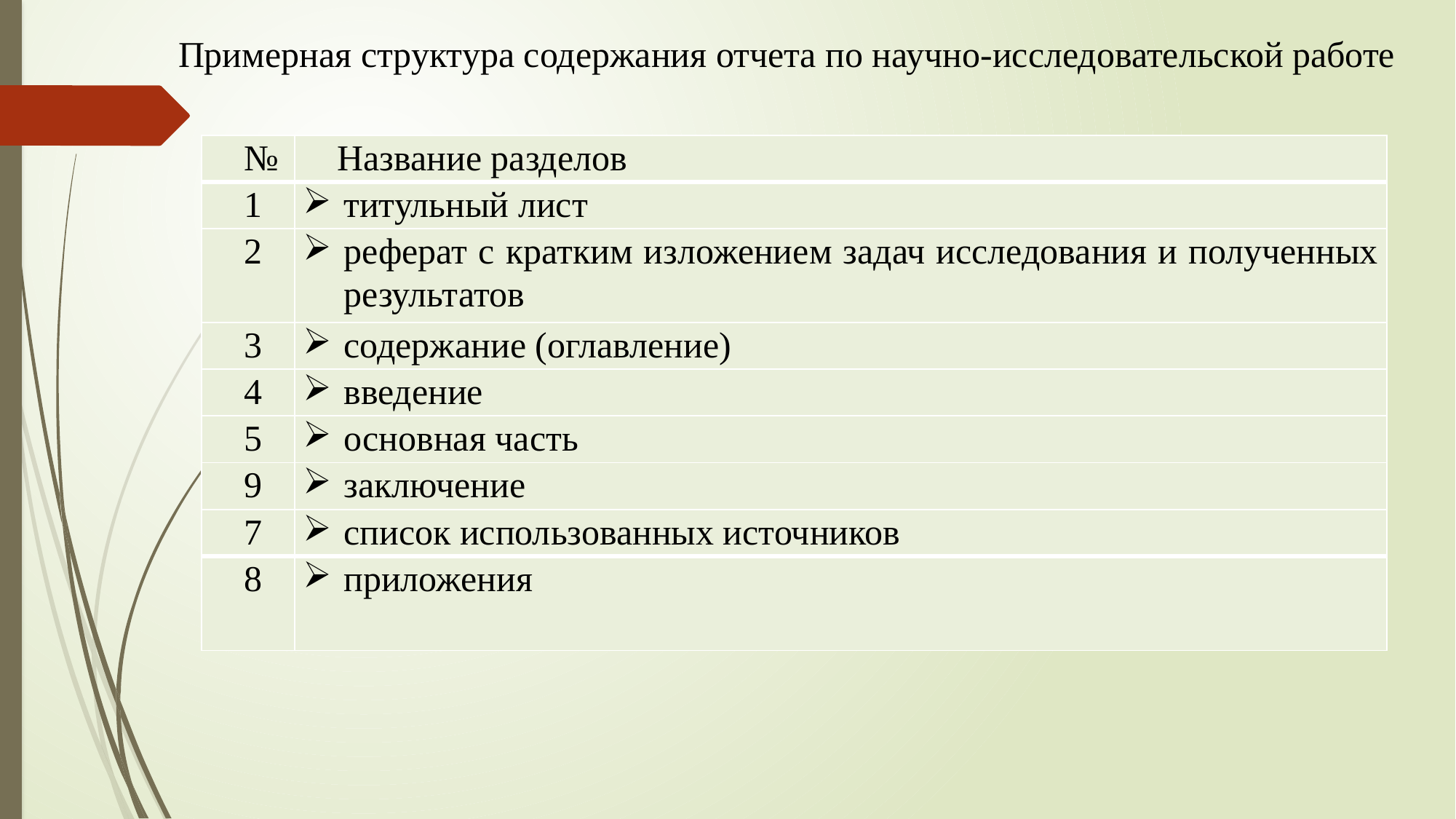

Примерная структура содержания отчета по научно-исследовательской работе
| № | Название разделов |
| --- | --- |
| 1 | титульный лист |
| 2 | реферат с кратким изложением задач исследования и полученных результатов |
| 3 | содержание (оглавление) |
| 4 | введение |
| 5 | основная часть |
| 9 | заключение |
| 7 | список использованных источников |
| 8 | приложения |